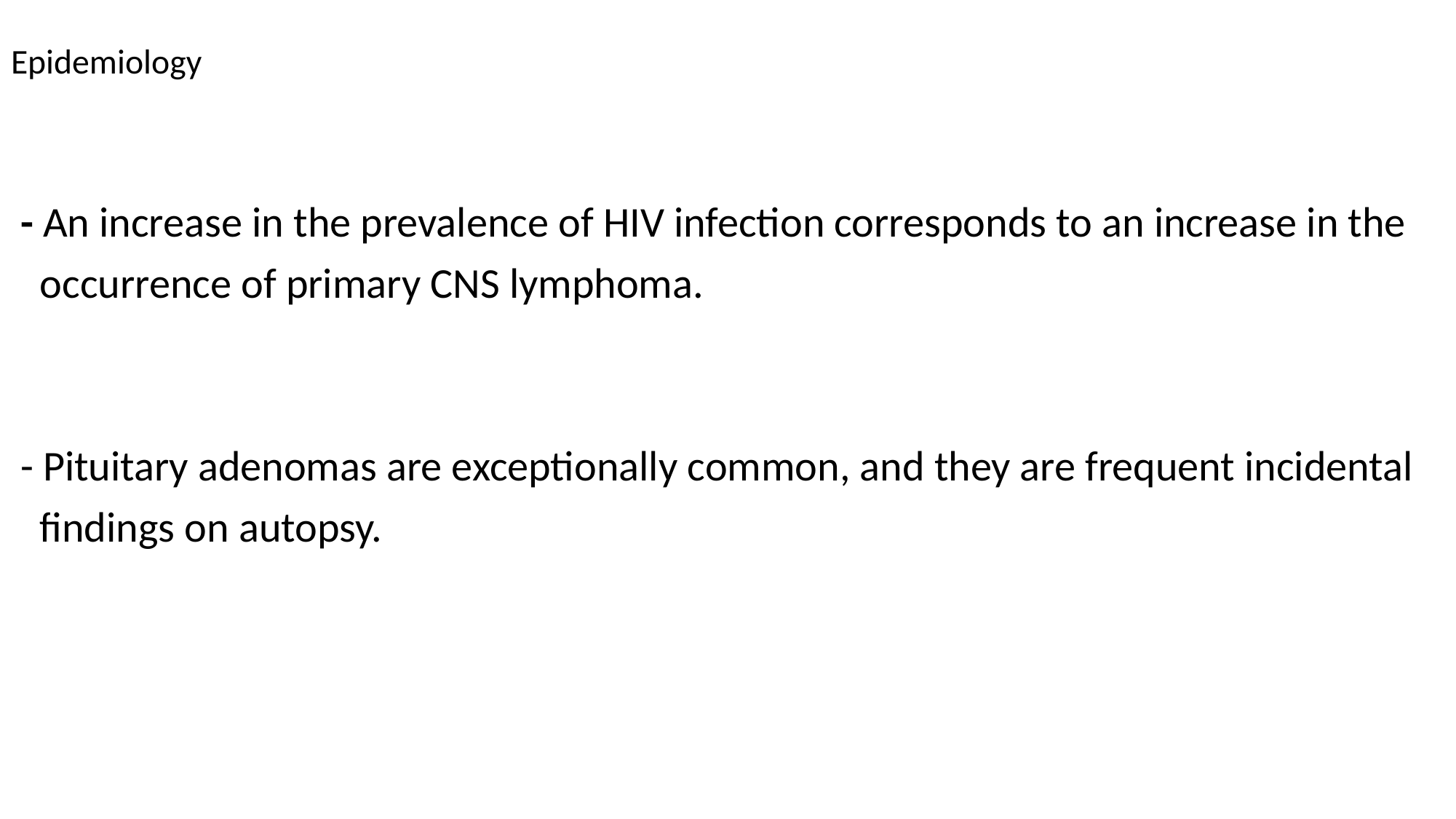

# Epidemiology

 - An increase in the prevalence of HIV infection corresponds to an increase in the
   occurrence of primary CNS lymphoma.

 - Pituitary adenomas are exceptionally common, and they are frequent incidental
   findings on autopsy.